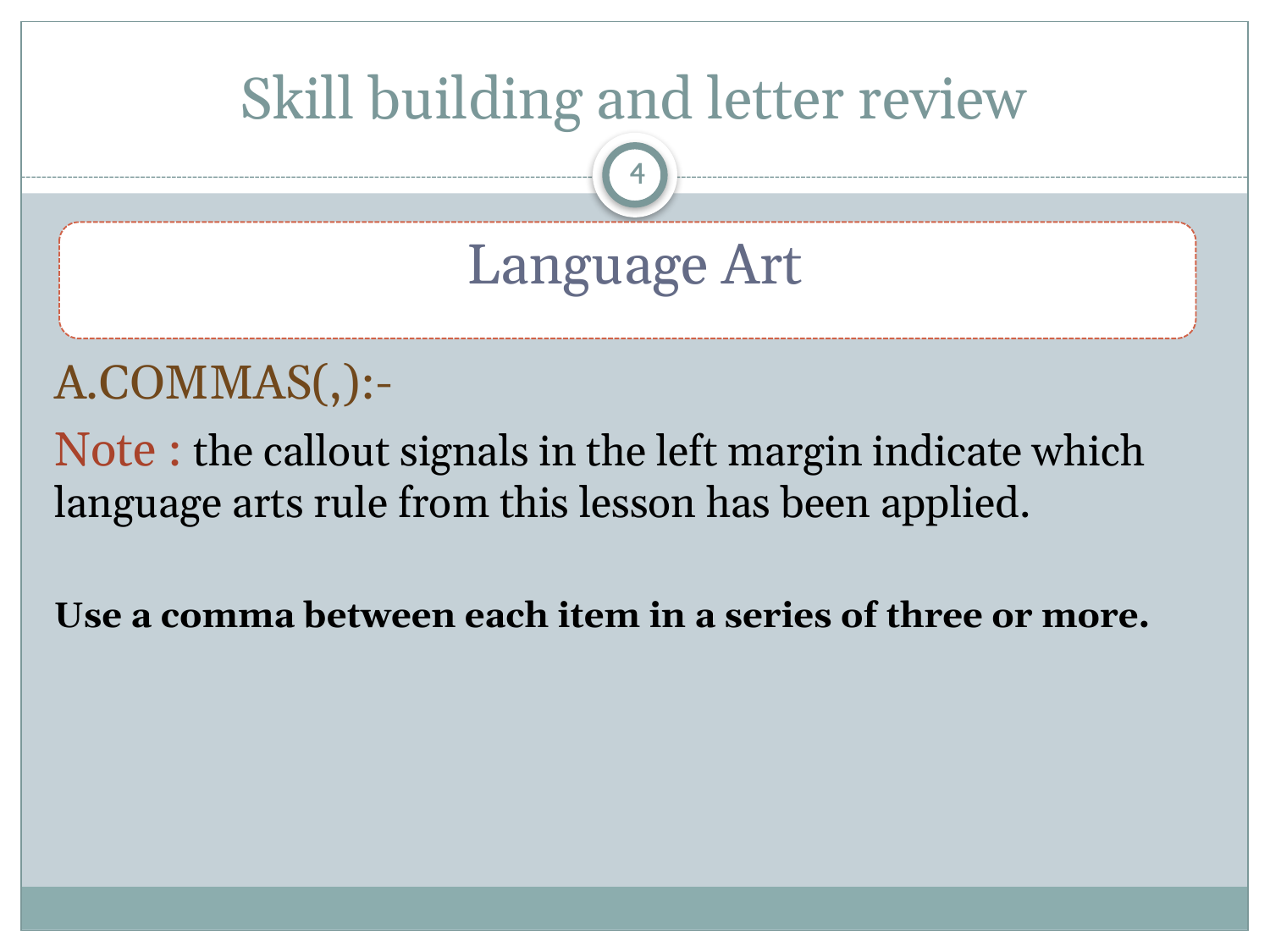

# Skill building and letter review
4

A.COMMAS(,):-
Note : the callout signals in the left margin indicate which language arts rule from this lesson has been applied.

Use a comma between each item in a series of three or more.
Language Art